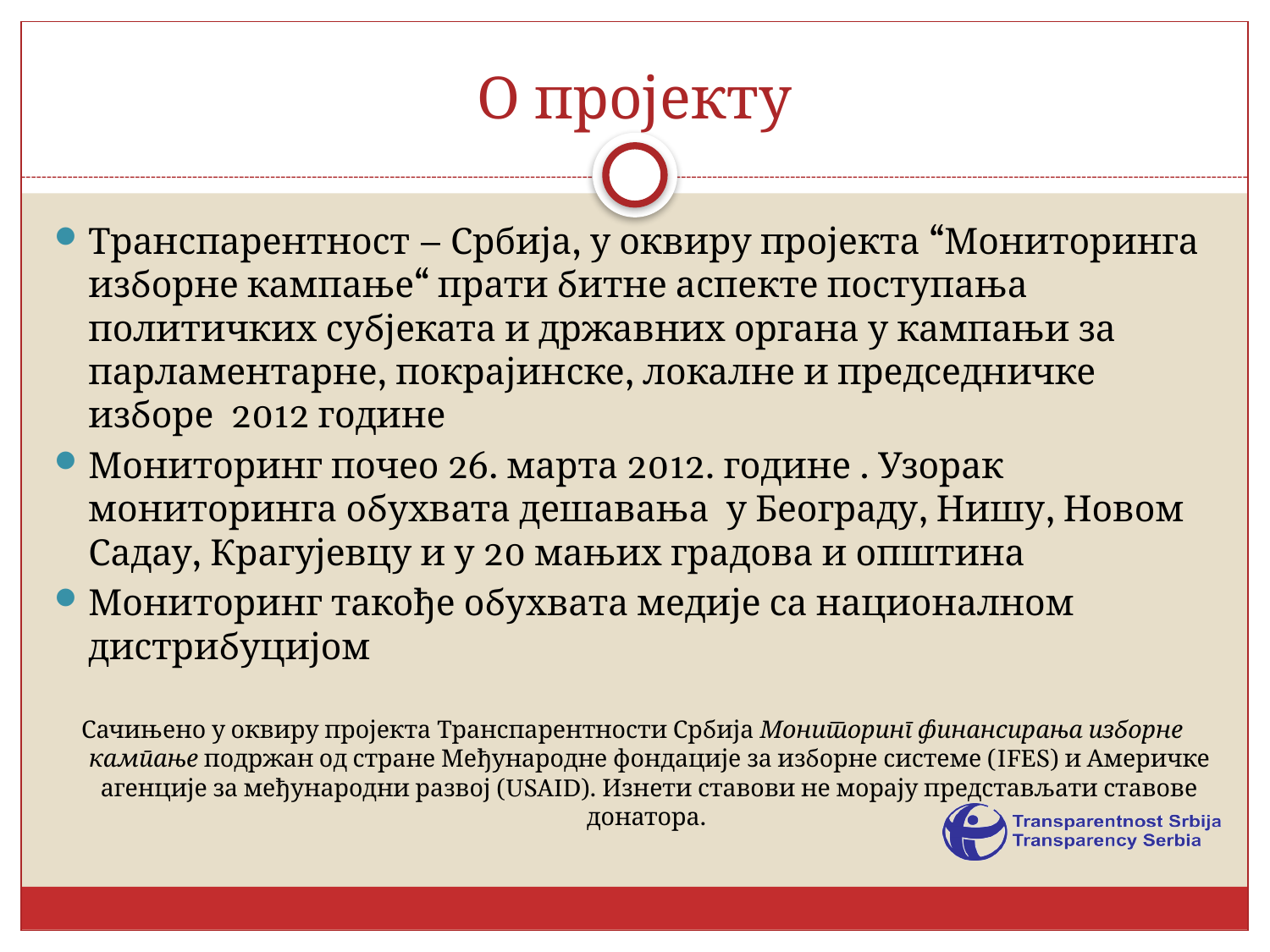

# О пројекту
Транспарентност – Србија, у оквиру пројекта “Мониторинга изборне кампање“ прати битне аспекте поступања политичких субјеката и државних органа у кампањи за парламентарне, покрајинске, локалне и председничке изборе  2012 године
Мониторинг почео 26. марта 2012. године . Узорак мониторинга обухвата дешавања  у Београду, Нишу, Новом Садау, Крагујевцу и у 20 мањих градова и општина
Мониторинг такође обухвата медије са националном дистрибуцијом

Сачињено у оквиру пројекта Транспарентности Србија Мониторинг финансирања изборне кампање подржан од стране Међународне фондације за изборне системе (IFES) и Америчке агенције за међународни развој (USAID). Изнети ставови не морају представљати ставове донатора.